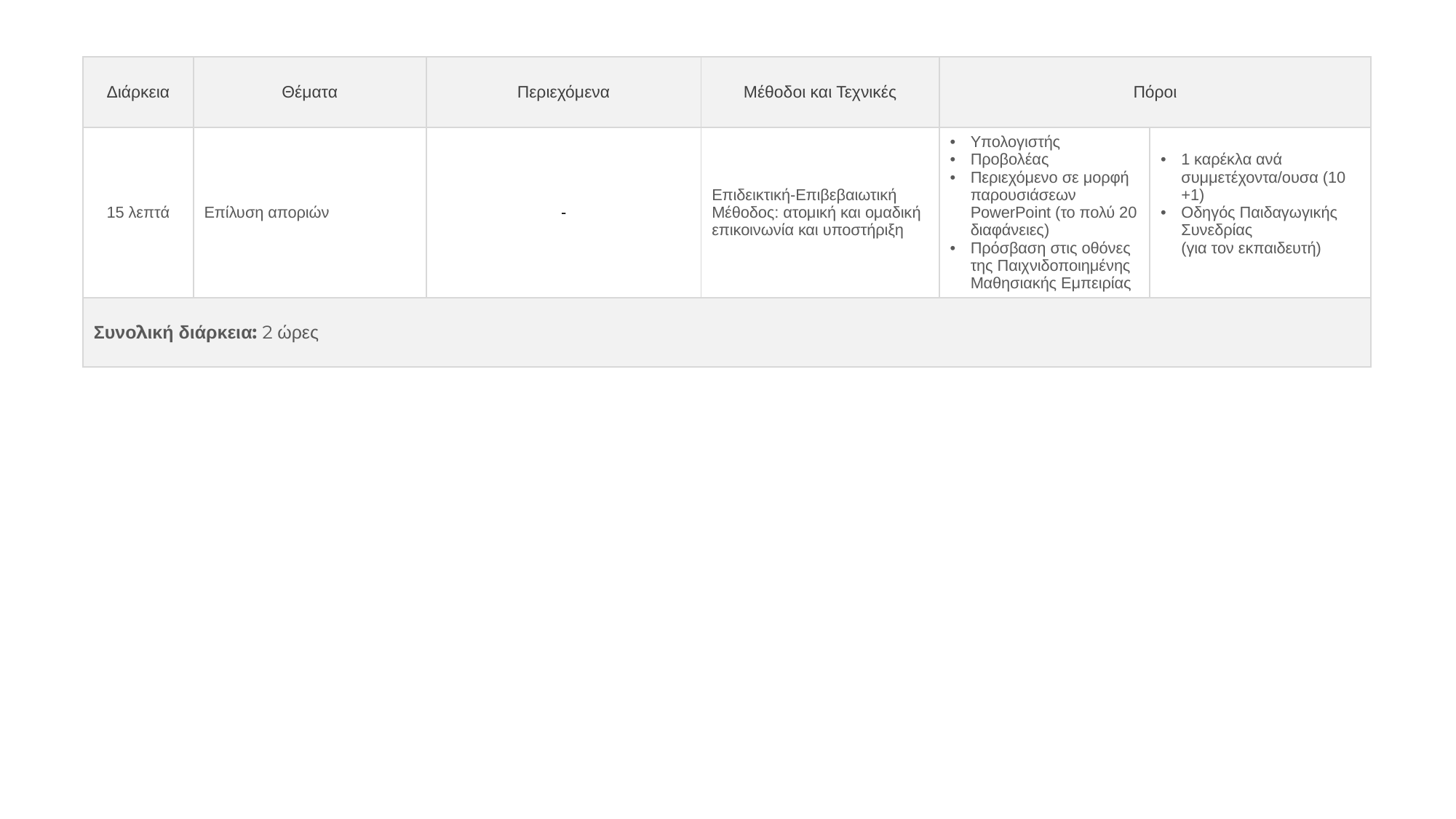

| Διάρκεια | Θέματα | Περιεχόμενα | Μέθοδοι και Τεχνικές | Πόροι |  |
| --- | --- | --- | --- | --- | --- |
| 15 λεπτά | Επίλυση αποριών | - | Επιδεικτική-Επιβεβαιωτική Μέθοδος: ατομική και ομαδική επικοινωνία και υποστήριξη | Υπολογιστής Προβολέας Περιεχόμενο σε μορφή παρουσιάσεων PowerPoint (το πολύ 20 διαφάνειες) Πρόσβαση στις οθόνες της Παιχνιδοποιημένης Μαθησιακής Εμπειρίας | 1 καρέκλα ανά συμμετέχοντα/ουσα (10 +1) Οδηγός Παιδαγωγικής Συνεδρίας (για τον εκπαιδευτή) |
| Συνολική διάρκεια: 2 ώρες |  |  |  |  |  |